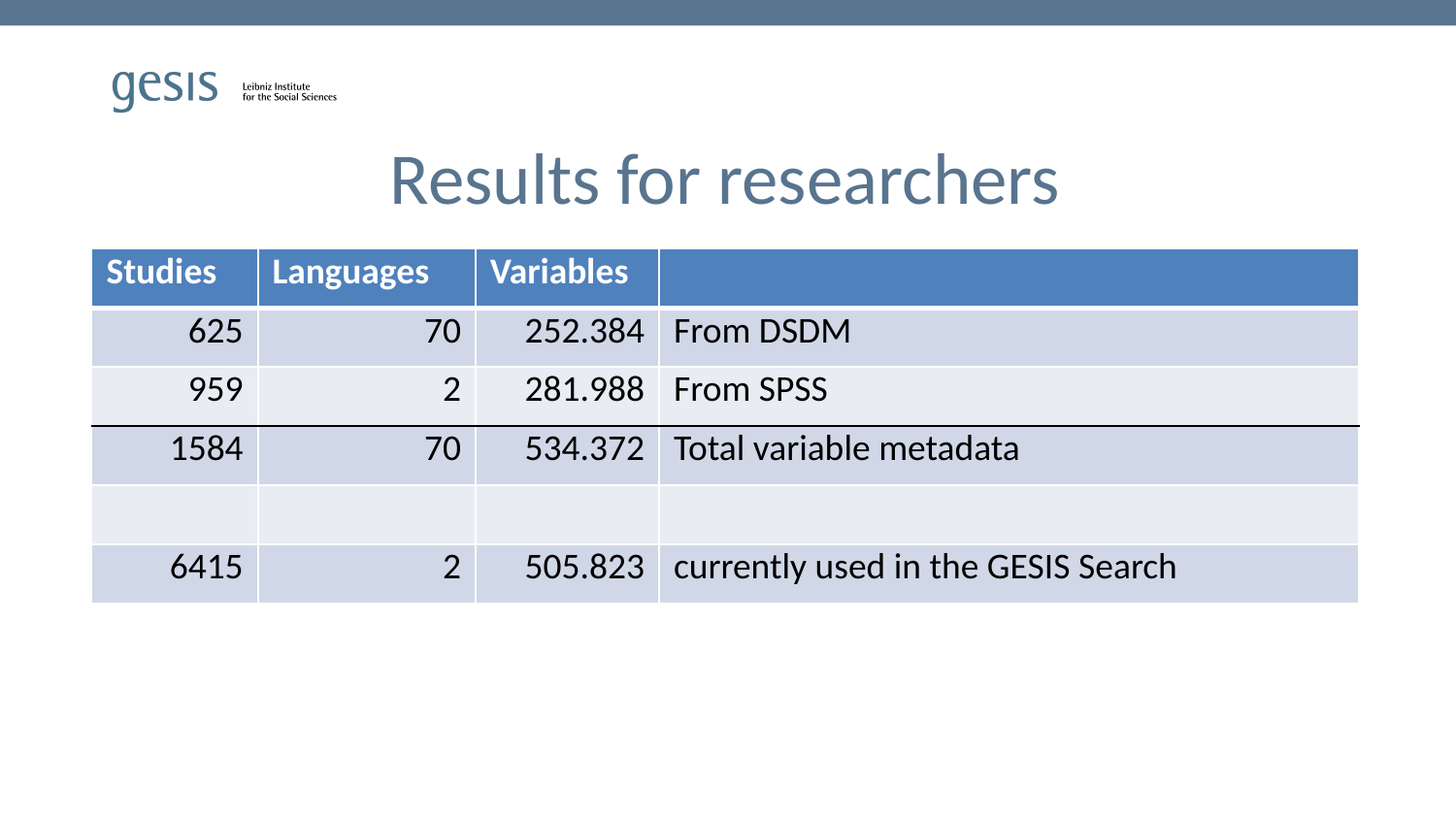

# Results for researchers
| Studies | Languages | Variables |  |
| --- | --- | --- | --- |
| 625 | 70 | 252.384 | From DSDM |
| 959 | 2 | 281.988 | From SPSS |
| 1584 | 70 | 534.372 | Total variable metadata |
|  |  |  |  |
| 6415 | 2 | 505.823 | currently used in the GESIS Search |